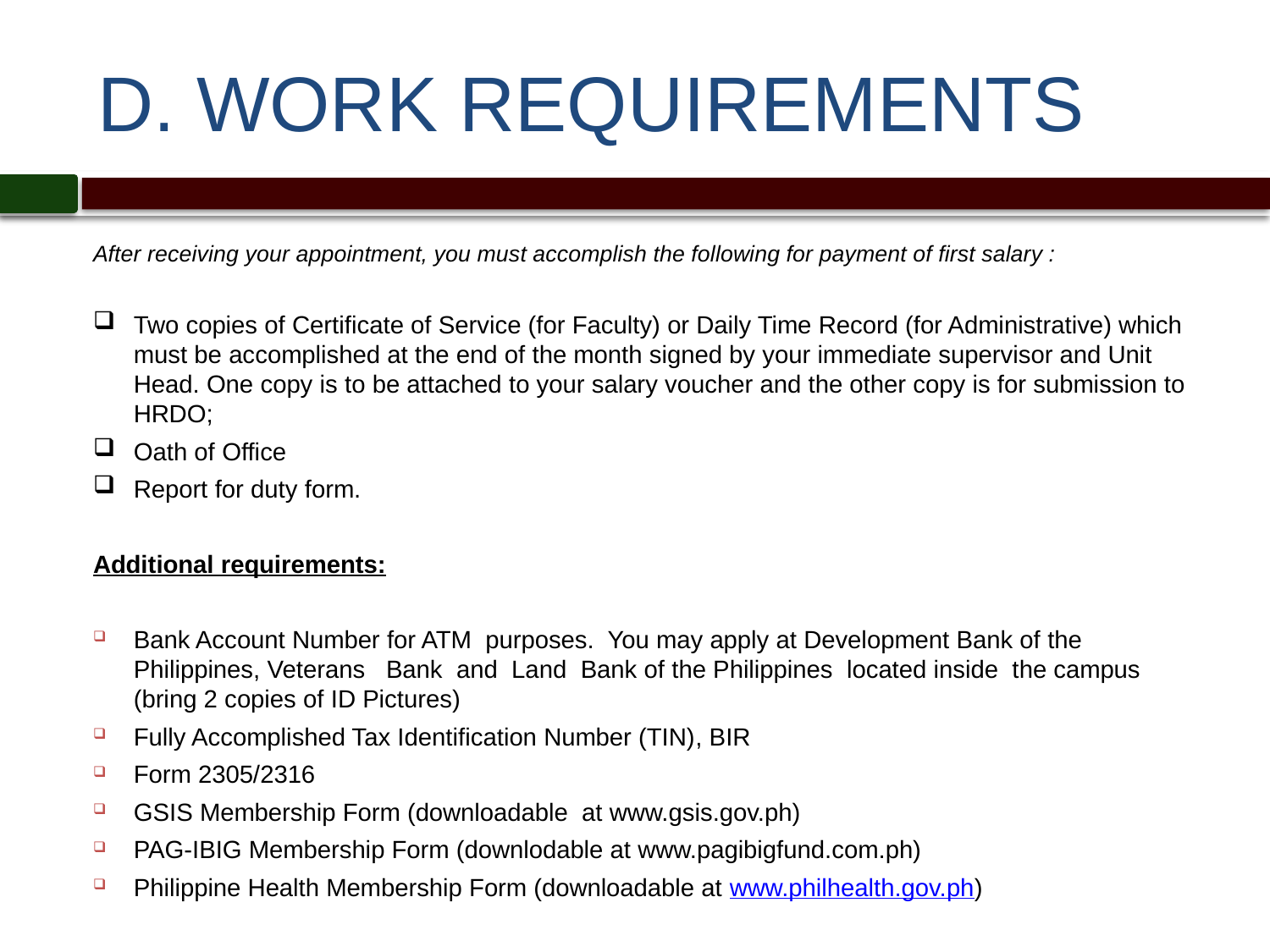

# D. WORK REQUIREMENTS

After receiving your appointment, you must accomplish the following for payment of first salary :

Two copies of Certificate of Service (for Faculty) or Daily Time Record (for Administrative) which must be accomplished at the end of the month signed by your immediate supervisor and Unit Head. One copy is to be attached to your salary voucher and the other copy is for submission to HRDO;
Oath of Office
Report for duty form.

Additional requirements:

Bank Account Number for ATM  purposes.  You may apply at Development Bank of the Philippines, Veterans   Bank  and  Land  Bank of the Philippines  located inside  the campus (bring 2 copies of ID Pictures)
Fully Accomplished Tax Identification Number (TIN), BIR
Form 2305/2316
GSIS Membership Form (downloadable  at www.gsis.gov.ph)
PAG-IBIG Membership Form (downlodable at www.pagibigfund.com.ph)
Philippine Health Membership Form (downloadable at www.philhealth.gov.ph)